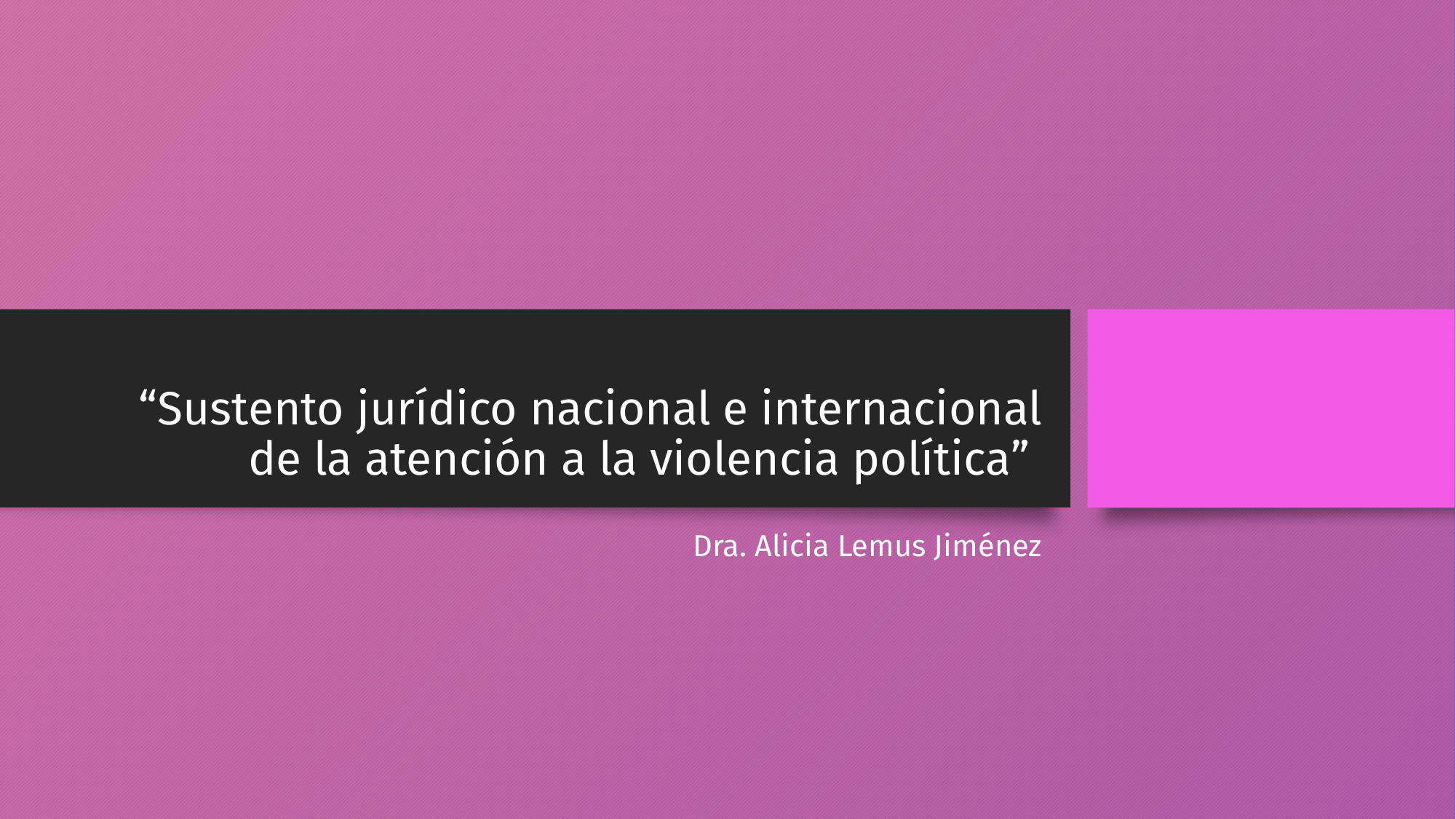

# “Sustento jurídico nacional e internacional de la atención a la violencia política”
Dra. Alicia Lemus Jiménez